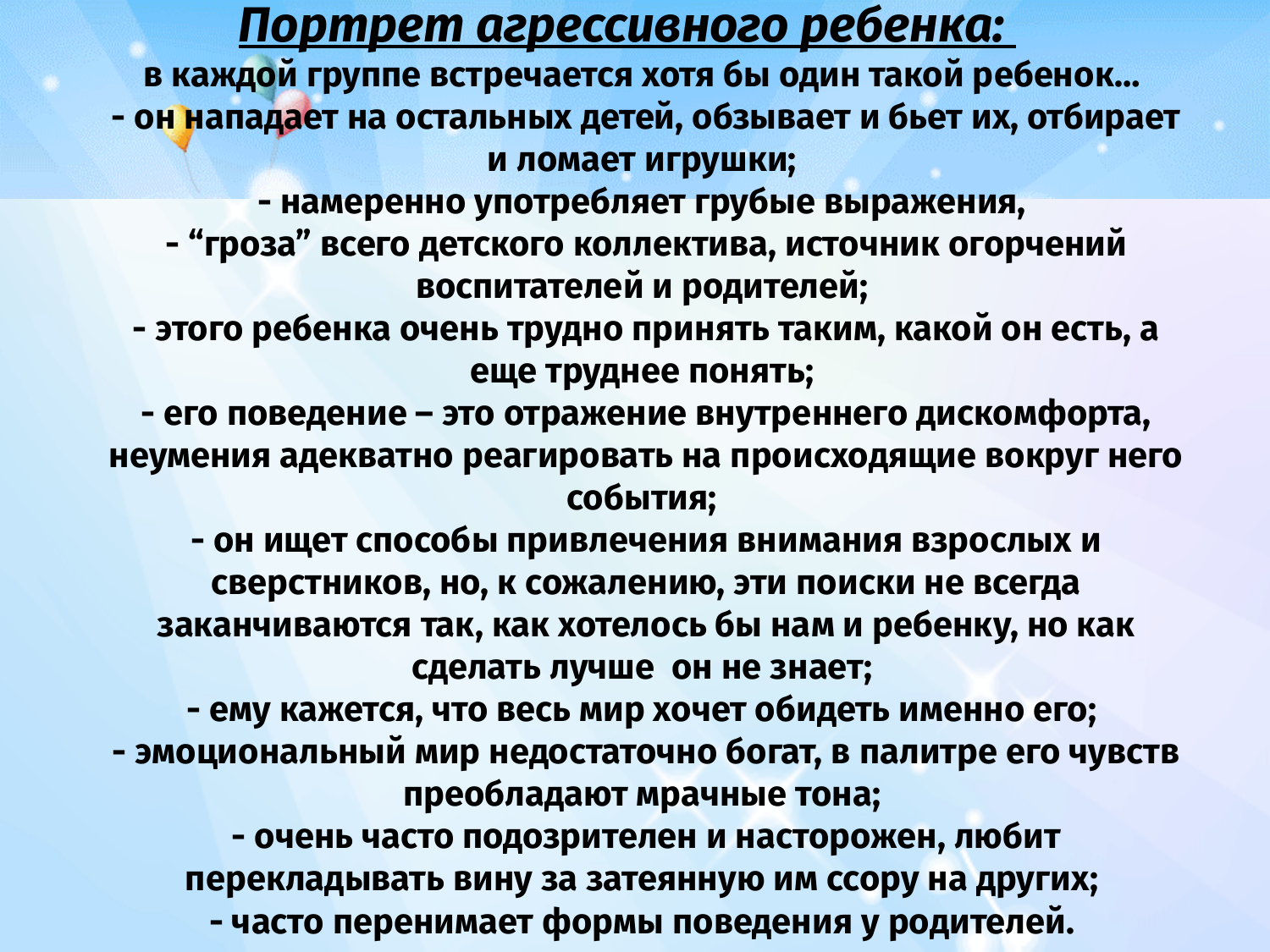

# Портрет агрессивного ребенка: в каждой группе встречается хотя бы один такой ребенок… - он нападает на остальных детей, обзывает и бьет их, отбирает и ломает игрушки; - намеренно употребляет грубые выражения, - “гроза” всего детского коллектива, источник огорчений воспитателей и родителей; - этого ребенка очень трудно принять таким, какой он есть, а еще труднее понять; - его поведение – это отражение внутреннего дискомфорта, неумения адекватно реагировать на происходящие вокруг него события; - он ищет способы привлечения внимания взрослых и сверстников, но, к сожалению, эти поиски не всегда заканчиваются так, как хотелось бы нам и ребенку, но как сделать лучше  он не знает; - ему кажется, что весь мир хочет обидеть именно его; - эмоциональный мир недостаточно богат, в палитре его чувств преобладают мрачные тона; - очень часто подозрителен и насторожен, любит перекладывать вину за затеянную им ссору на других; - часто перенимает формы поведения у родителей.